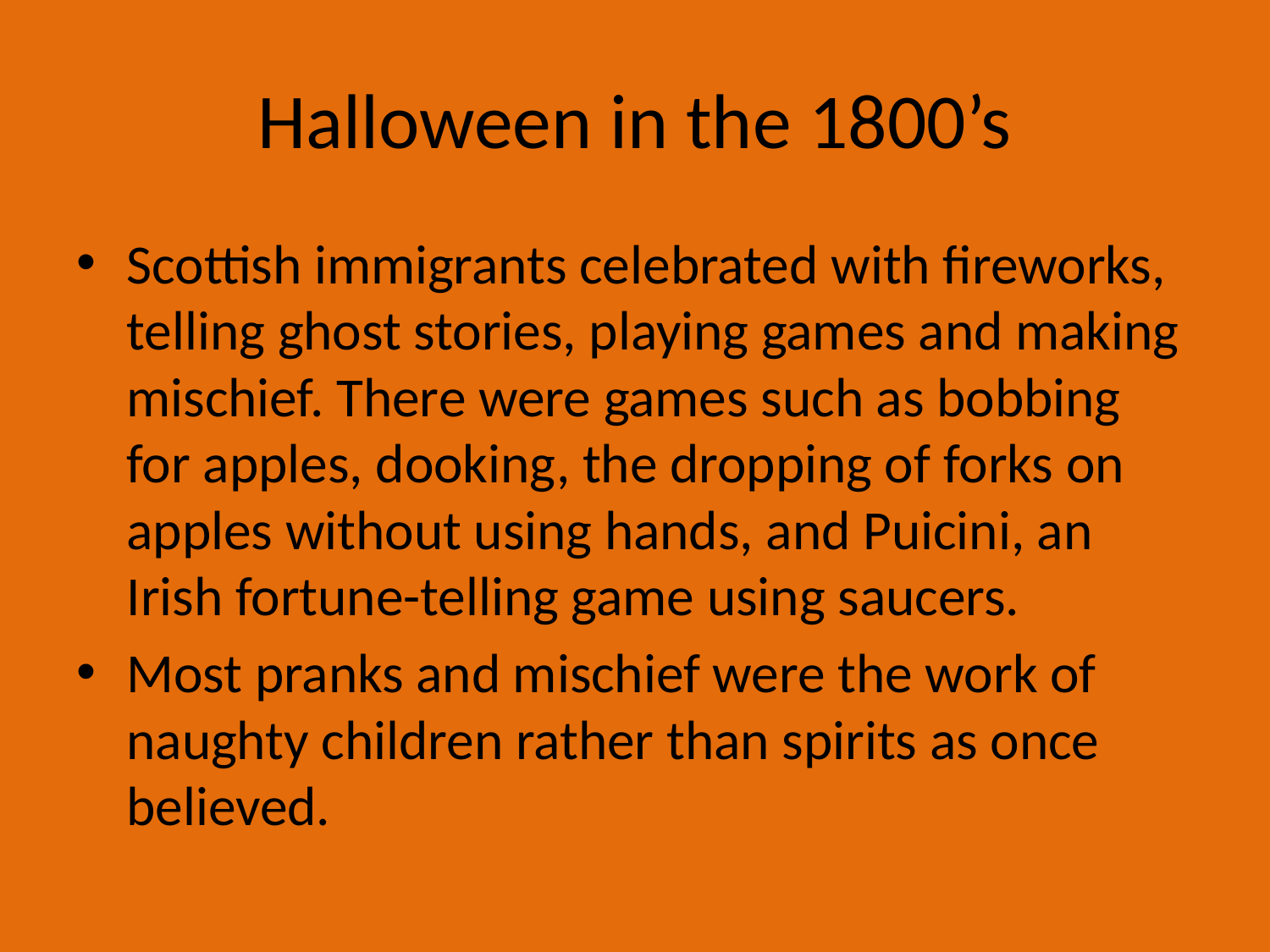

# Halloween in the 1800’s
Scottish immigrants celebrated with fireworks, telling ghost stories, playing games and making mischief. There were games such as bobbing for apples, dooking, the dropping of forks on apples without using hands, and Puicini, an Irish fortune-telling game using saucers.
Most pranks and mischief were the work of naughty children rather than spirits as once believed.